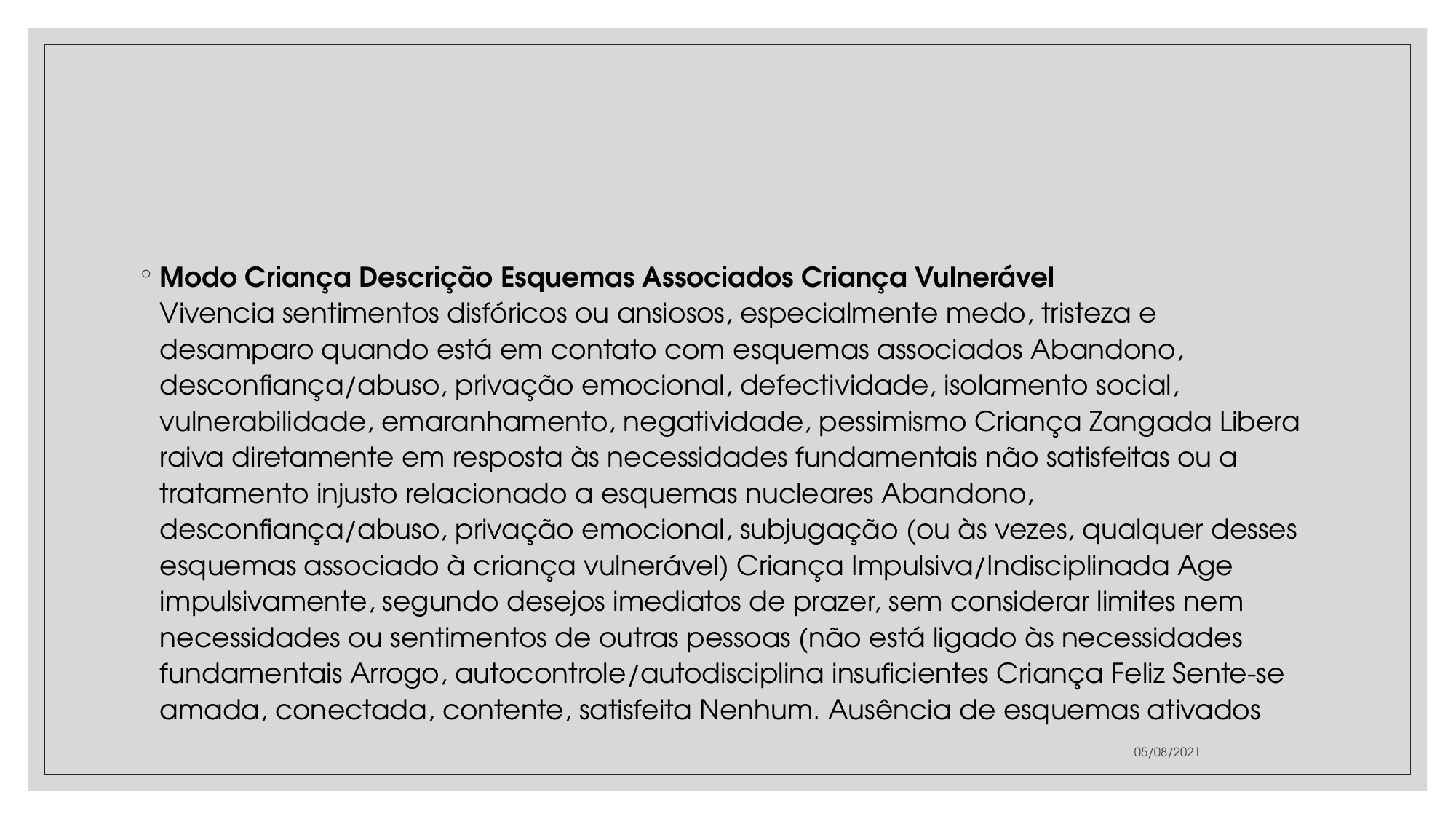

#
Modo Criança Descrição Esquemas Associados Criança Vulnerável
Vivencia sentimentos disfóricos ou ansiosos, especialmente medo, tristeza e desamparo quando está em contato com esquemas associados Abandono, desconfiança/abuso, privação emocional, defectividade, isolamento social, vulnerabilidade, emaranhamento, negatividade, pessimismo Criança Zangada Libera raiva diretamente em resposta às necessidades fundamentais não satisfeitas ou a tratamento injusto relacionado a esquemas nucleares Abandono, desconfiança/abuso, privação emocional, subjugação (ou às vezes, qualquer desses esquemas associado à criança vulnerável) Criança Impulsiva/Indisciplinada Age impulsivamente, segundo desejos imediatos de prazer, sem considerar limites nem necessidades ou sentimentos de outras pessoas (não está ligado às necessidades fundamentais Arrogo, autocontrole/autodisciplina insuficientes Criança Feliz Sente-se amada, conectada, contente, satisfeita Nenhum. Ausência de esquemas ativados
05/08/2021